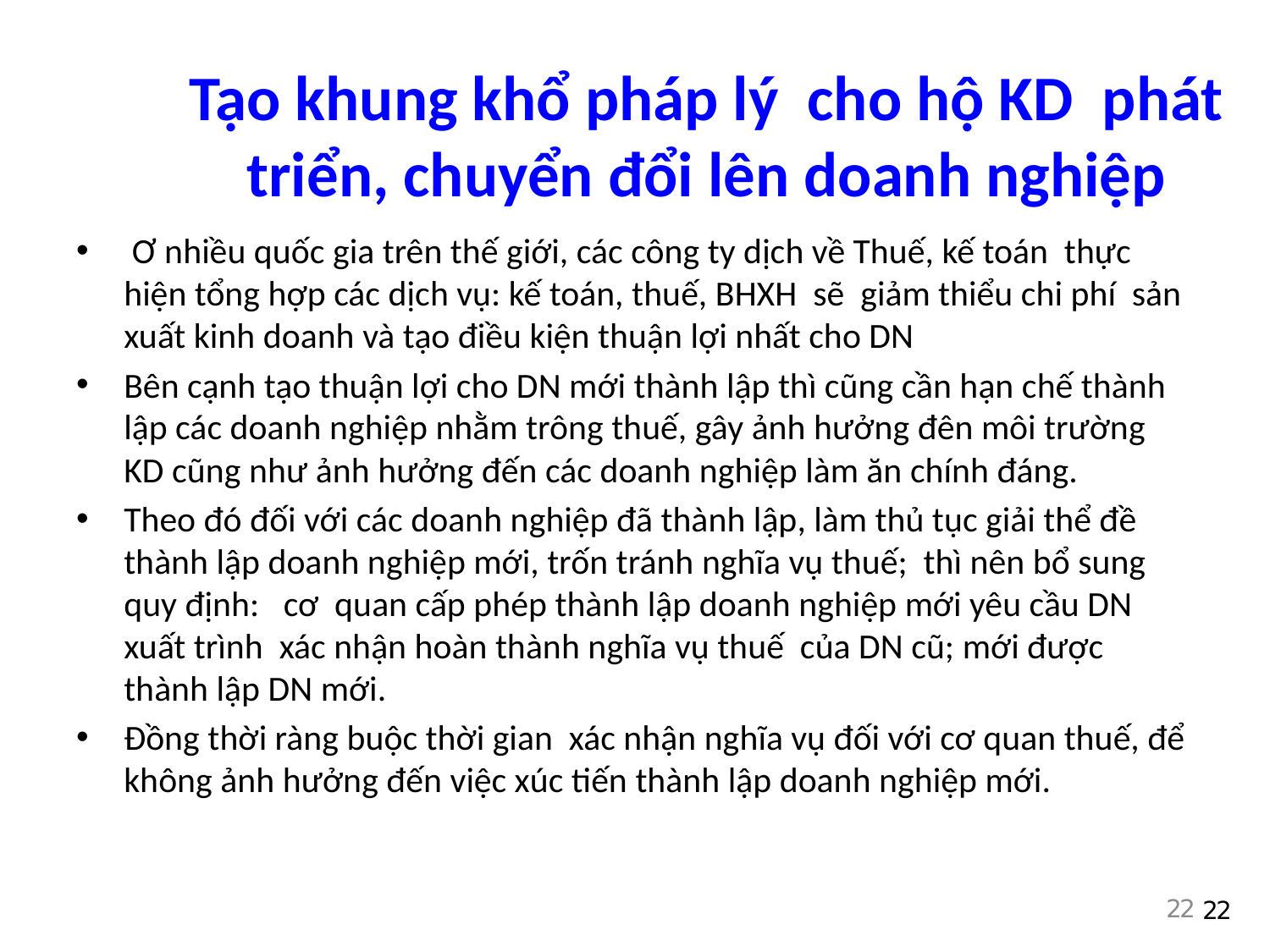

# Tạo khung khổ pháp lý  cho hộ KD  phát triển, chuyển đổi lên doanh nghiệp
 Ơ nhiều quốc gia trên thế giới, các công ty dịch về Thuế, kế toán  thực hiện tổng hợp các dịch vụ: kế toán, thuế, BHXH  sẽ  giảm thiểu chi phí  sản xuất kinh doanh và tạo điều kiện thuận lợi nhất cho DN
Bên cạnh tạo thuận lợi cho DN mới thành lập thì cũng cần hạn chế thành lập các doanh nghiệp nhằm trông thuế, gây ảnh hưởng đên môi trường KD cũng như ảnh hưởng đến các doanh nghiệp làm ăn chính đáng.
Theo đó đối với các doanh nghiệp đã thành lập, làm thủ tục giải thể đề thành lập doanh nghiệp mới, trốn tránh nghĩa vụ thuế;  thì nên bổ sung quy định:   cơ  quan cấp phép thành lập doanh nghiệp mới yêu cầu DN xuất trình  xác nhận hoàn thành nghĩa vụ thuế  của DN cũ; mới được thành lập DN mới.
Đồng thời ràng buộc thời gian  xác nhận nghĩa vụ đối với cơ quan thuế, để không ảnh hưởng đến việc xúc tiến thành lập doanh nghiệp mới.

22
22